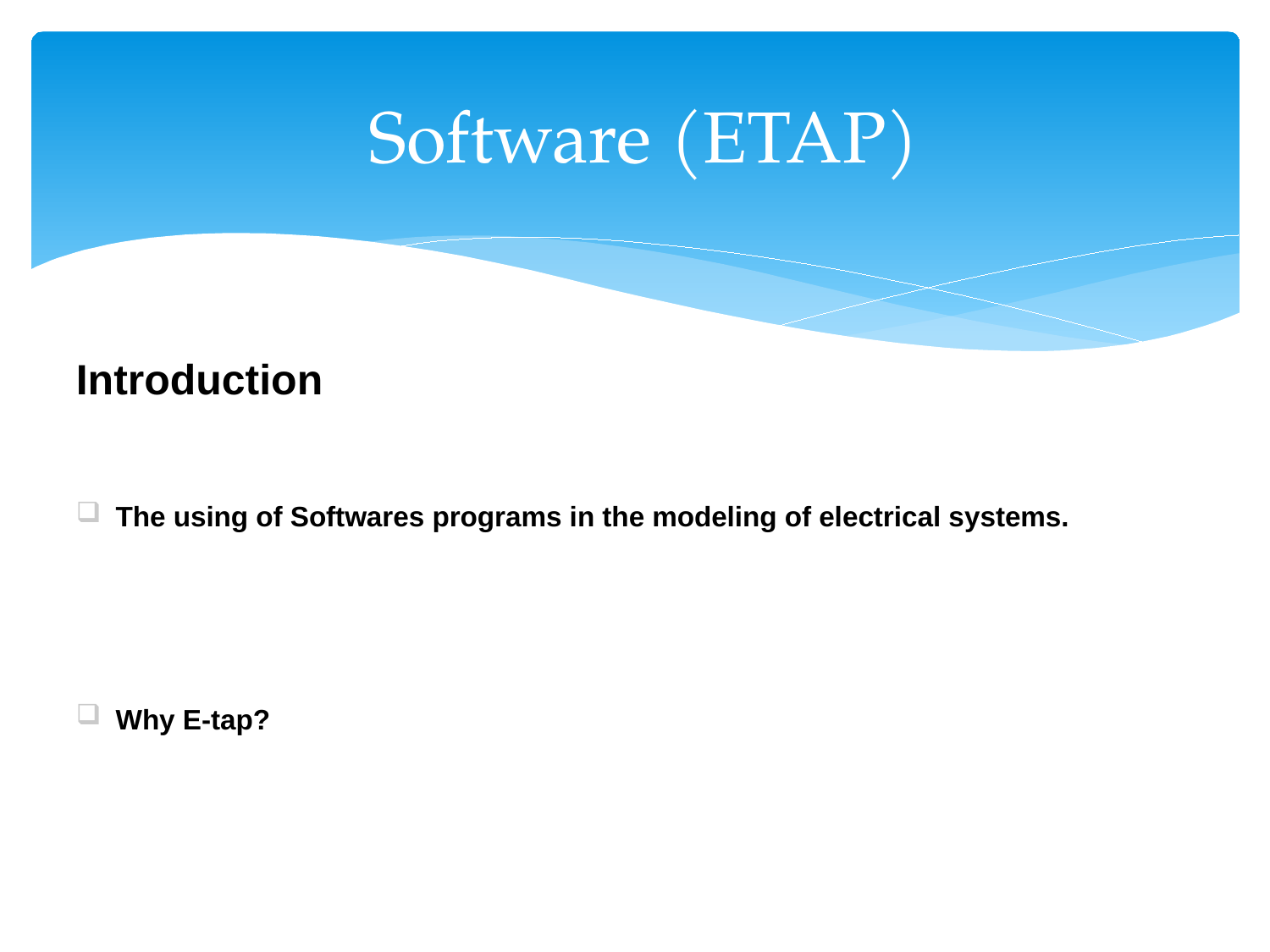

# Software (ETAP)
Introduction
The using of Softwares programs in the modeling of electrical systems.

Why E-tap?